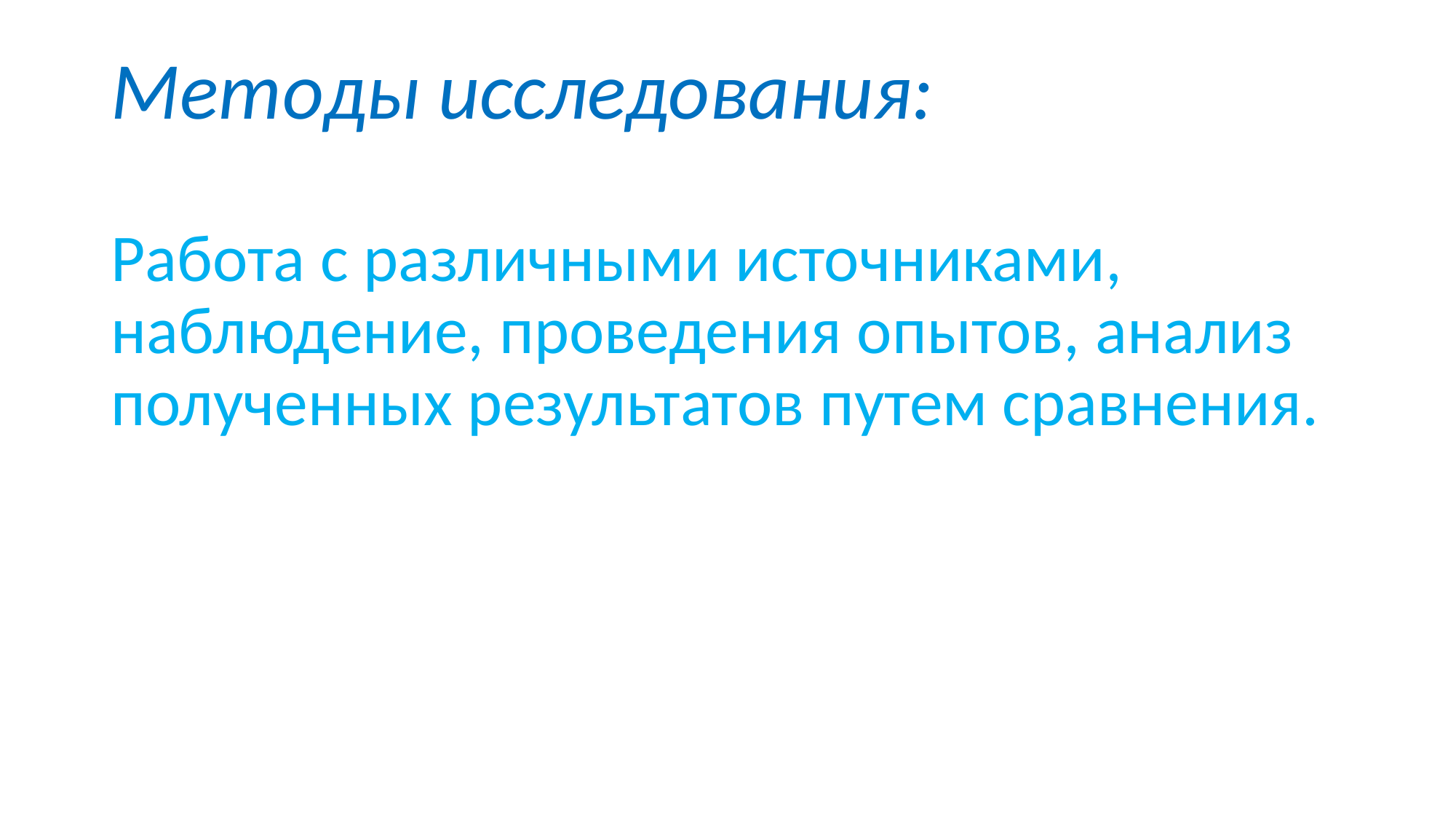

# Методы исследования:
Работа с различными источниками, наблюдение, проведения опытов, анализ полученных результатов путем сравнения.